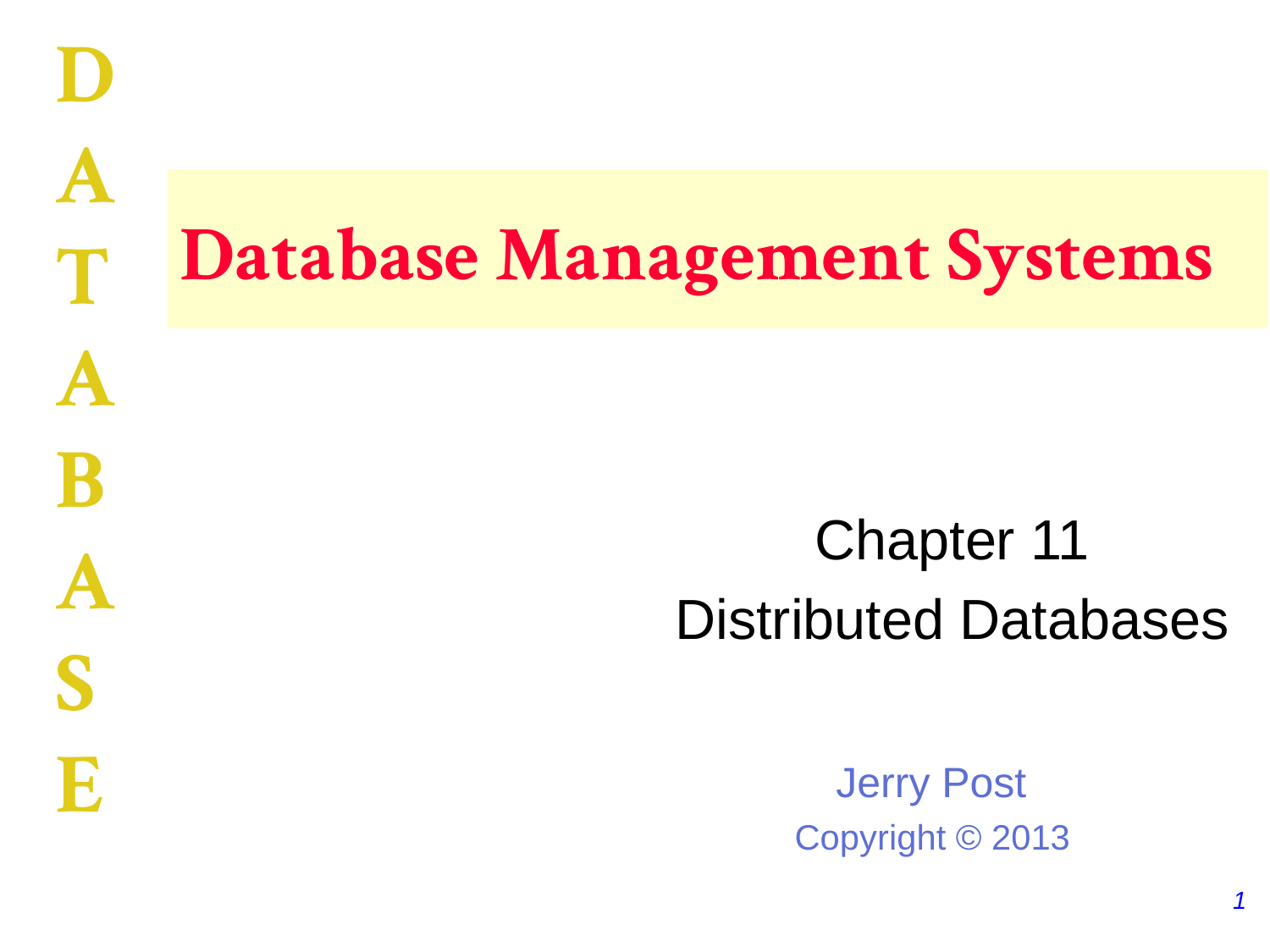

# Database Management Systems
Chapter 11
Distributed Databases
1